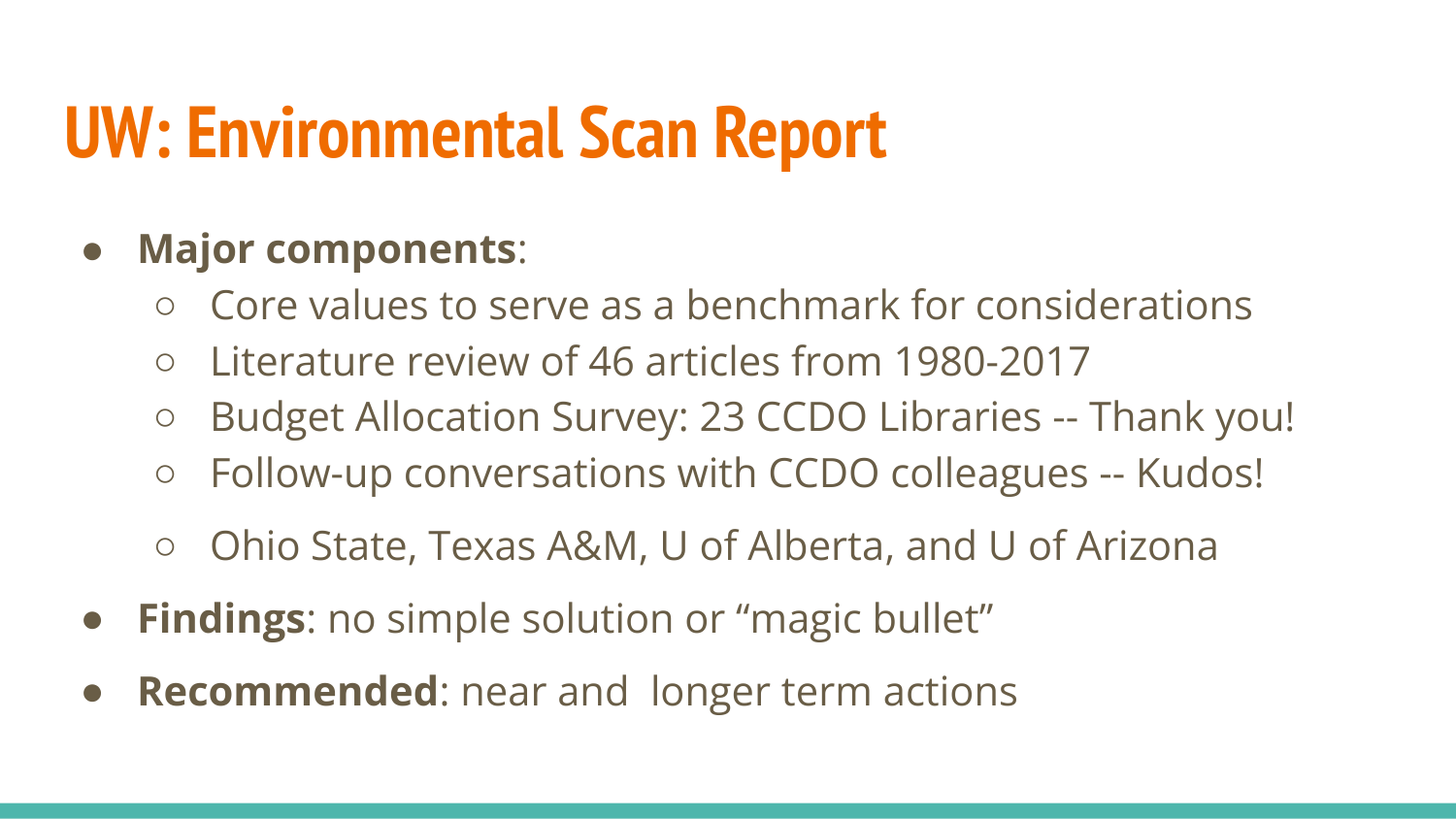

# UW: Environmental Scan Report
Major components:
Core values to serve as a benchmark for considerations
Literature review of 46 articles from 1980-2017
Budget Allocation Survey: 23 CCDO Libraries -- Thank you!
Follow-up conversations with CCDO colleagues -- Kudos!
Ohio State, Texas A&M, U of Alberta, and U of Arizona
Findings: no simple solution or “magic bullet”
Recommended: near and  longer term actions